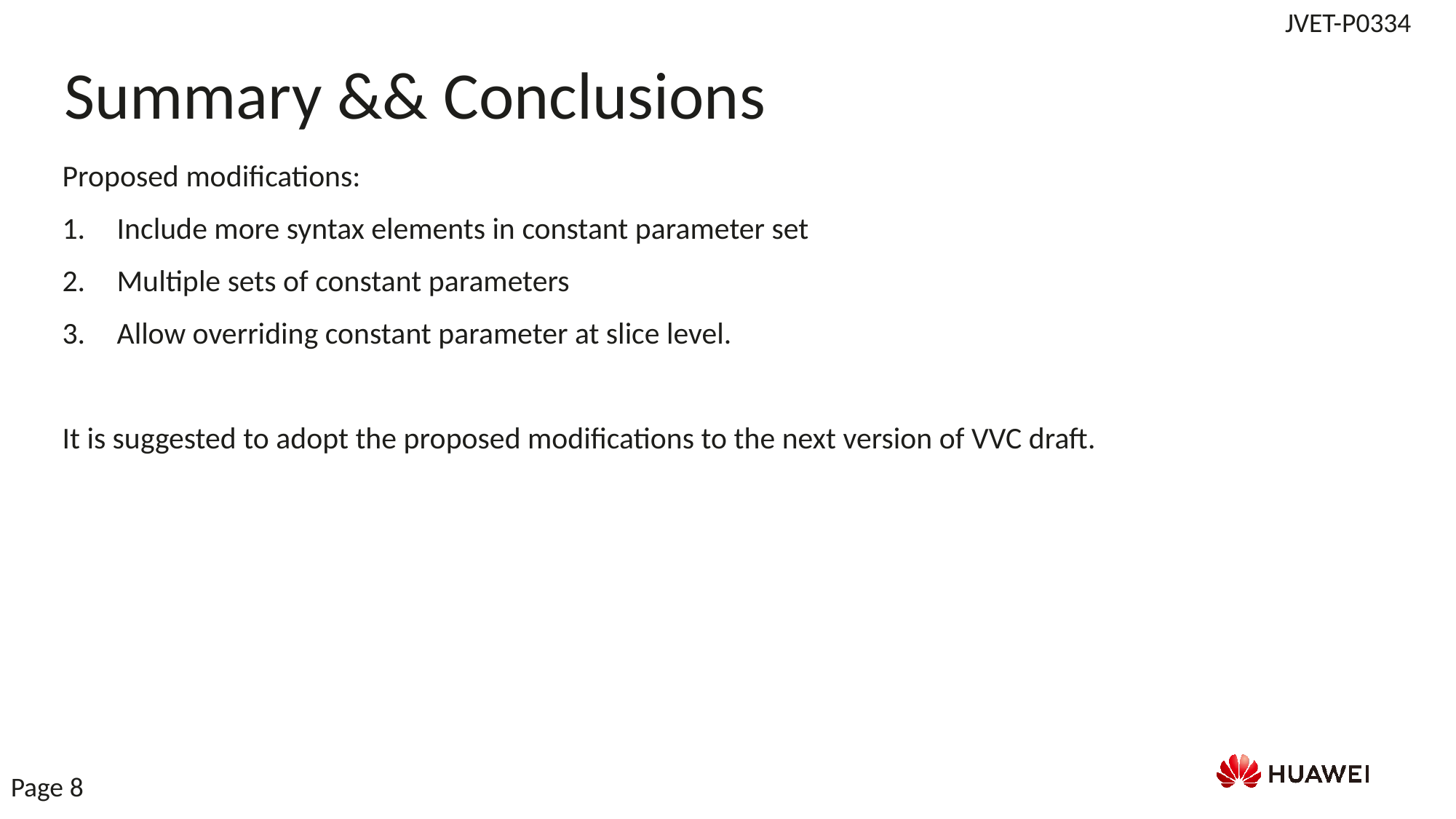

Summary && Conclusions
Proposed modifications:
Include more syntax elements in constant parameter set
Multiple sets of constant parameters
Allow overriding constant parameter at slice level.

It is suggested to adopt the proposed modifications to the next version of VVC draft.

Page 8